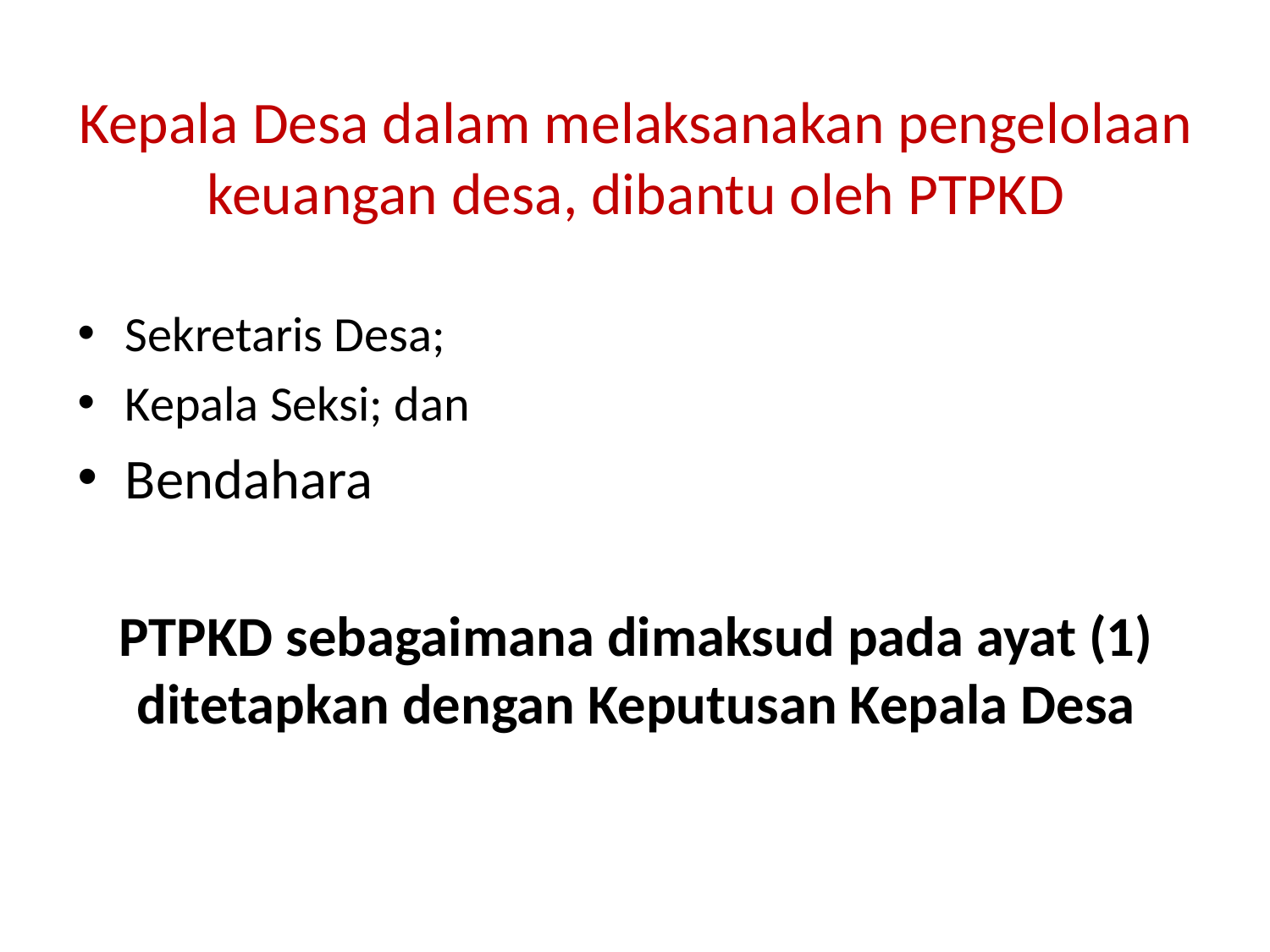

# Kepala Desa dalam melaksanakan pengelolaan keuangan desa, dibantu oleh PTPKD
Sekretaris Desa;
Kepala Seksi; dan
Bendahara

PTPKD sebagaimana dimaksud pada ayat (1) ditetapkan dengan Keputusan Kepala Desa